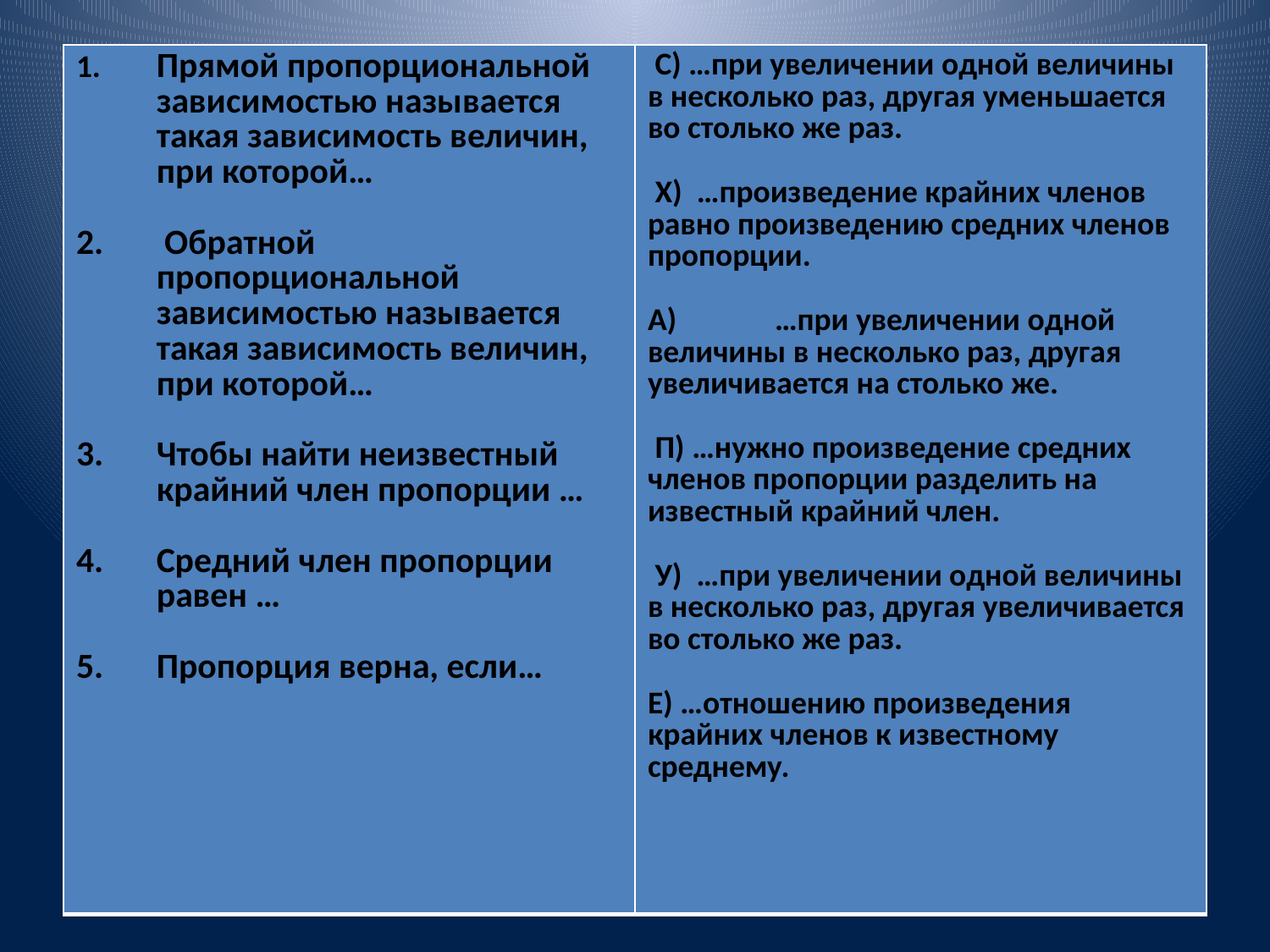

#
| 1. Прямой пропорциональной зависимостью называется такая зависимость величин, при которой… 2. Обратной пропорциональной зависимостью называется такая зависимость величин, при которой… 3. Чтобы найти неизвестный крайний член пропорции … Средний член пропорции равен … 5. Пропорция верна, если… | С) …при увеличении одной величины в несколько раз, другая уменьшается во столько же раз. Х) …произведение крайних членов равно произведению средних членов пропорции. А) …при увеличении одной величины в несколько раз, другая увеличивается на столько же. П) …нужно произведение средних членов пропорции разделить на известный крайний член. У) …при увеличении одной величины в несколько раз, другая увеличивается во столько же раз. Е) …отношению произведения крайних членов к известному среднему. |
| --- | --- |